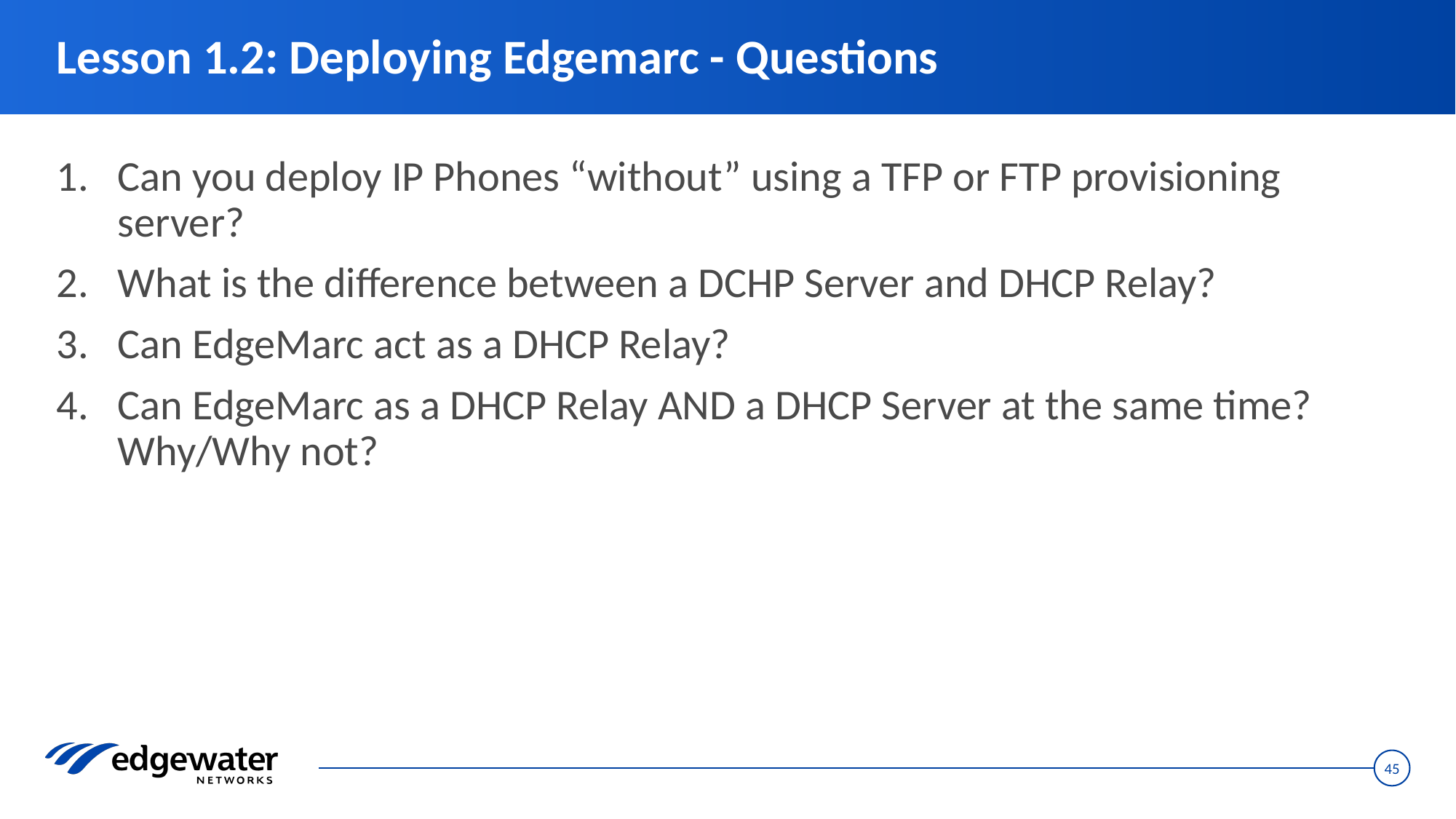

# Lesson 1.2: Deploying Edgemarc - Questions
Can you deploy IP Phones “without” using a TFP or FTP provisioning server?
What is the difference between a DCHP Server and DHCP Relay?
Can EdgeMarc act as a DHCP Relay?
Can EdgeMarc as a DHCP Relay AND a DHCP Server at the same time?  Why/Why not?